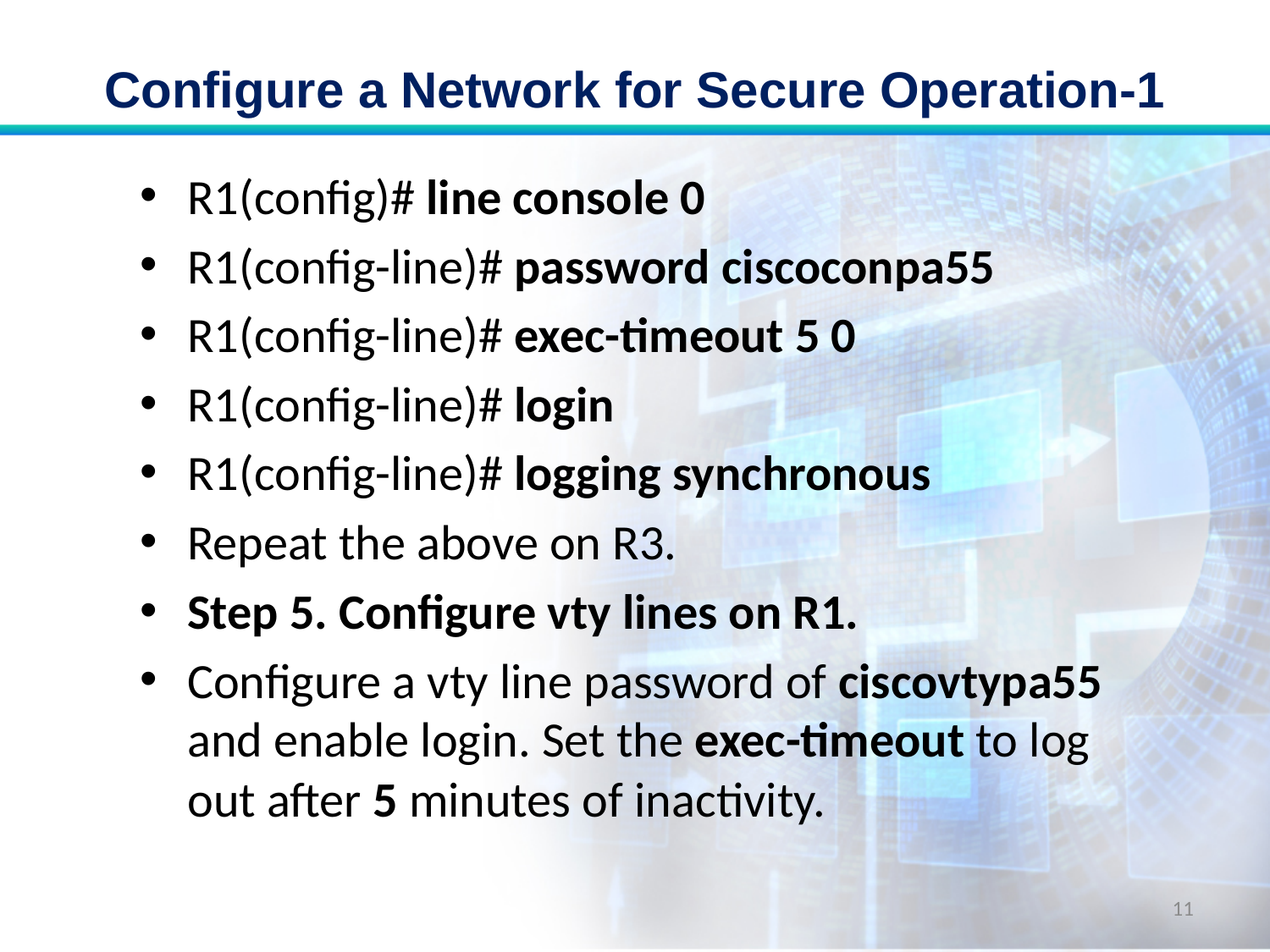

# Configure a Network for Secure Operation-1
R1(config)# line console 0
R1(config-line)# password ciscoconpa55
R1(config-line)# exec-timeout 5 0
R1(config-line)# login
R1(config-line)# logging synchronous
Repeat the above on R3.
Step 5. Configure vty lines on R1.
Configure a vty line password of ciscovtypa55 and enable login. Set the exec-timeout to log out after 5 minutes of inactivity.
11